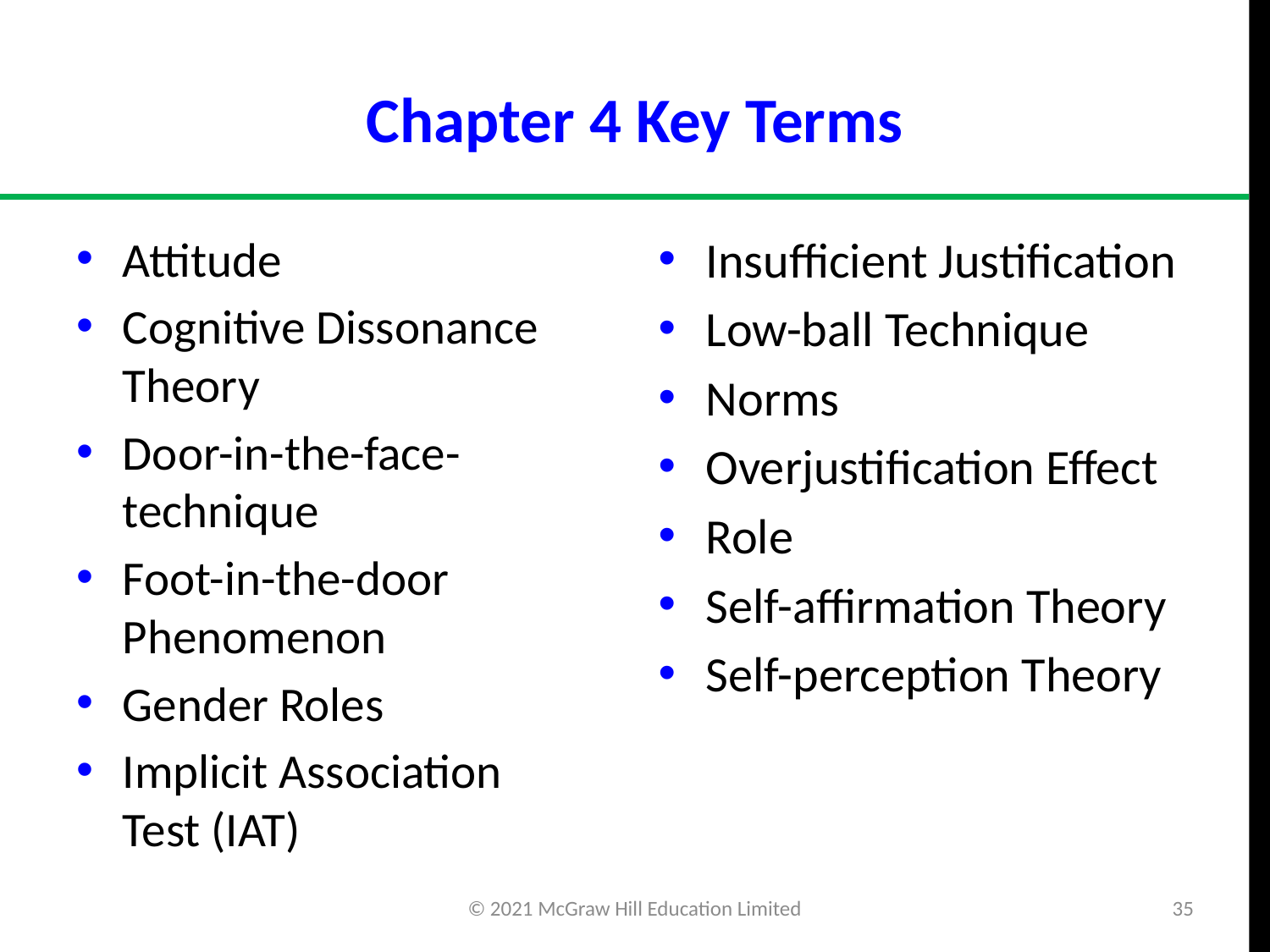

# Chapter 4 Key Terms
Attitude
Cognitive Dissonance Theory
Door-in-the-face-technique
Foot-in-the-door Phenomenon
Gender Roles
Implicit Association Test (IAT)

Insufficient Justification
Low-ball Technique
Norms
Overjustification Effect
Role
Self-affirmation Theory
Self-perception Theory

© 2021 McGraw Hill Education Limited
35